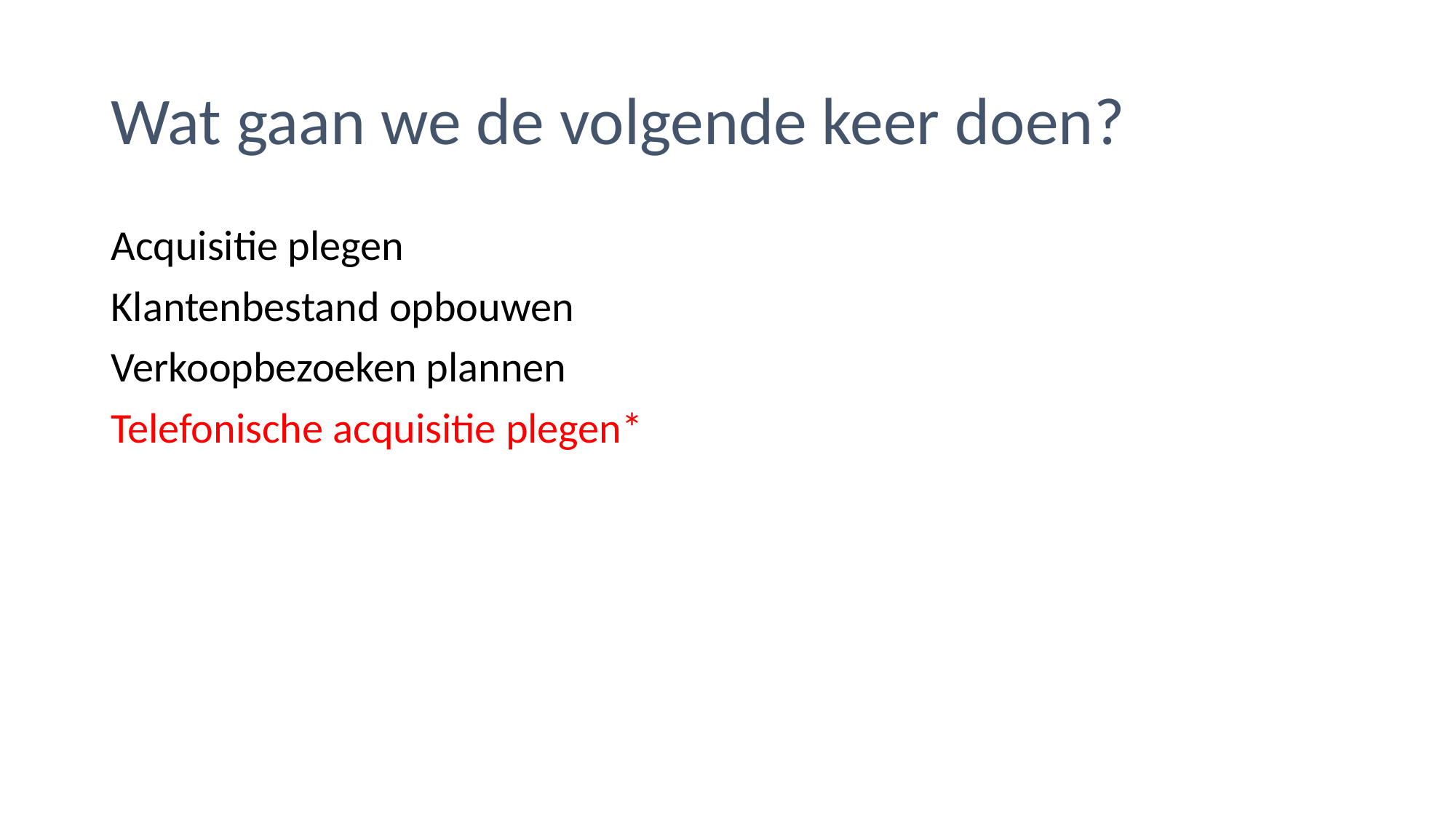

# Wat gaan we de volgende keer doen?
Acquisitie plegen
Klantenbestand opbouwen
Verkoopbezoeken plannen
Telefonische acquisitie plegen*